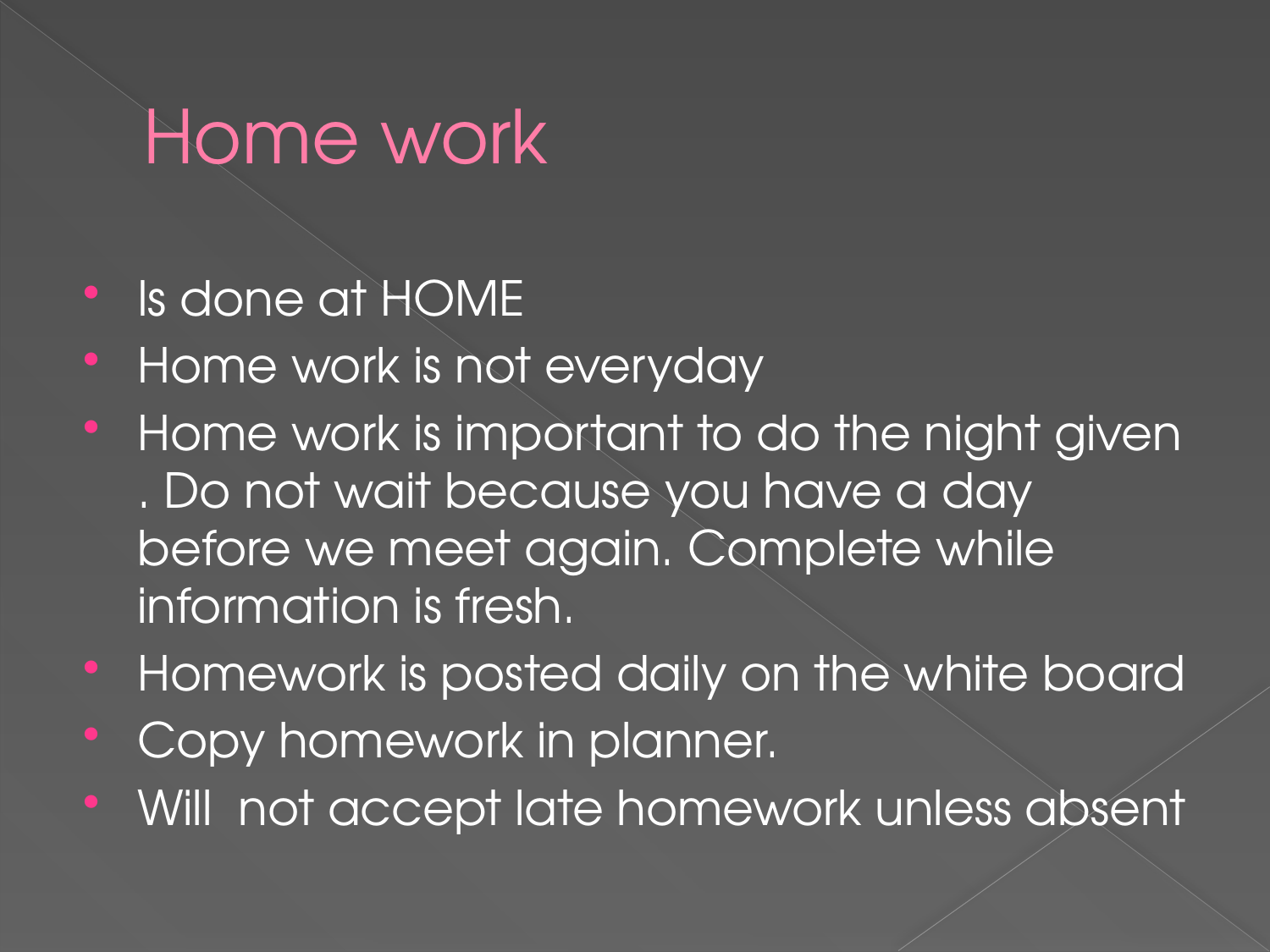

# Home work
Is done at HOME
Home work is not everyday
Home work is important to do the night given . Do not wait because you have a day before we meet again. Complete while information is fresh.
Homework is posted daily on the white board
Copy homework in planner.
Will  not accept late homework unless absent